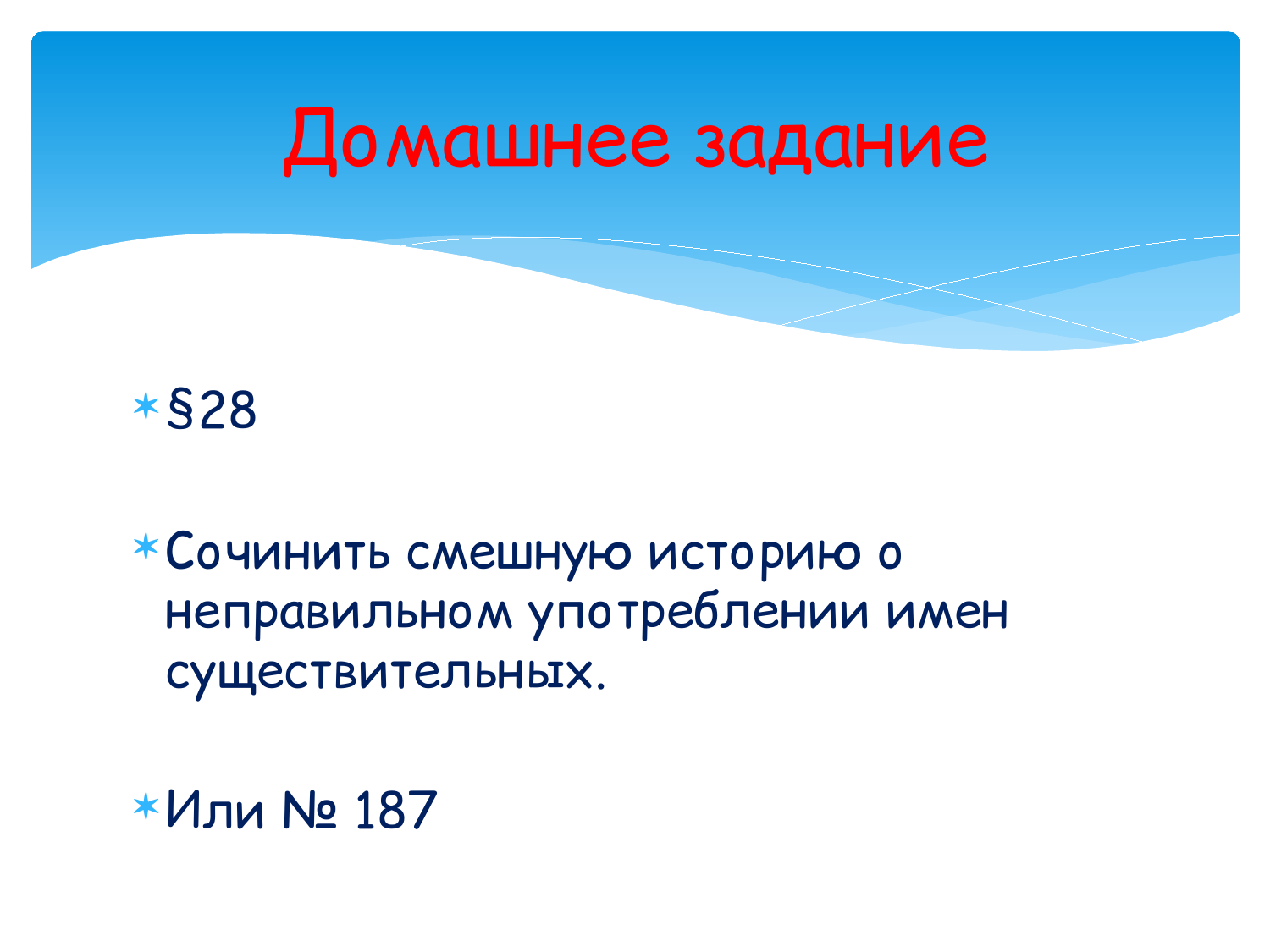

# Домашнее задание
§28

Сочинить смешную историю о неправильном употреблении имен существительных.

Или № 187